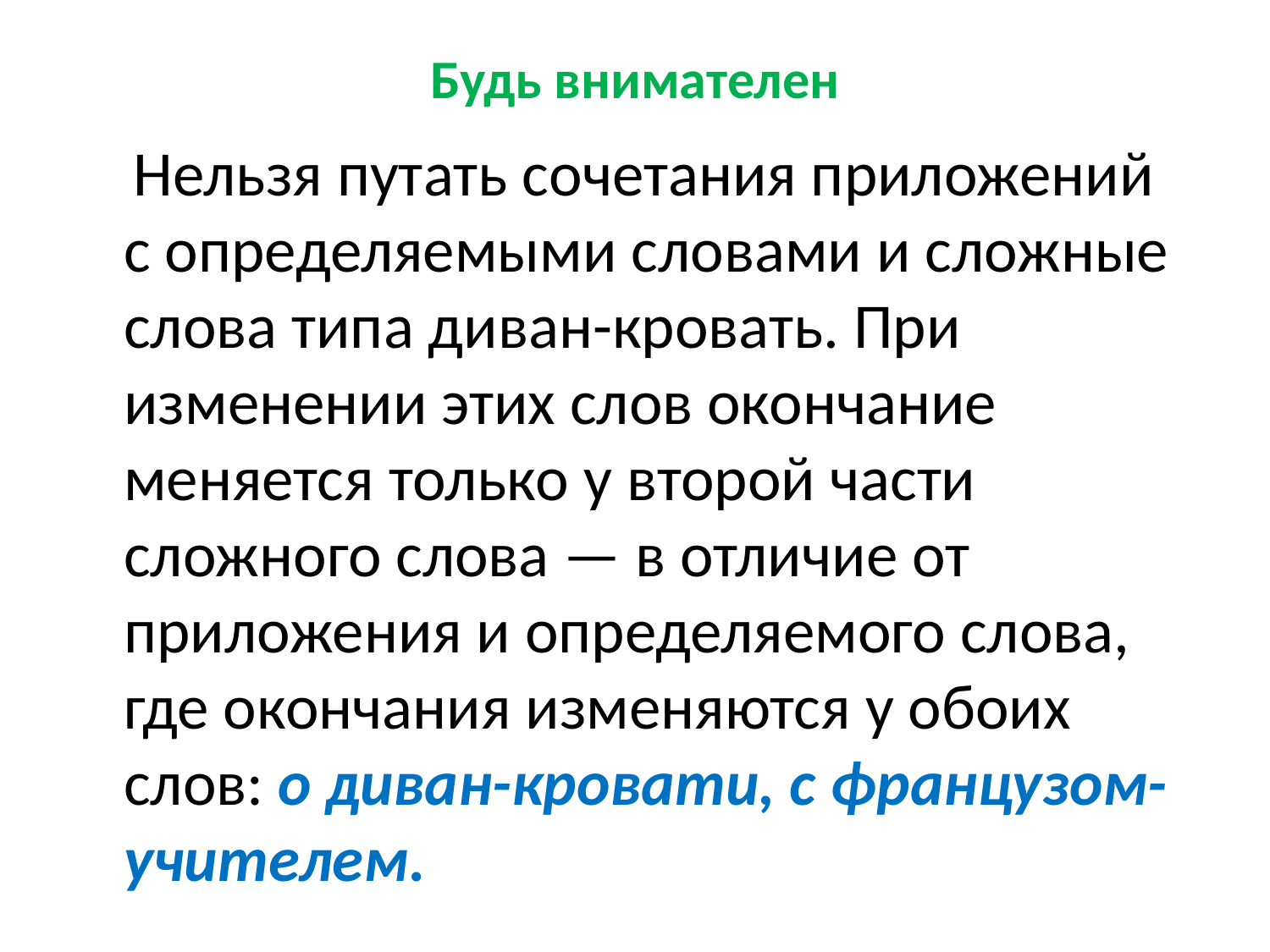

# Будь внимателен
    Нельзя путать сочетания приложений с определяемыми словами и сложные слова типа диван-кровать. При изменении этих слов окончание меняется только у второй части сложного слова — в отличие от приложения и определяемого слова, где окончания изменяются у обоих слов: о диван-кровати, с французом-учителем.